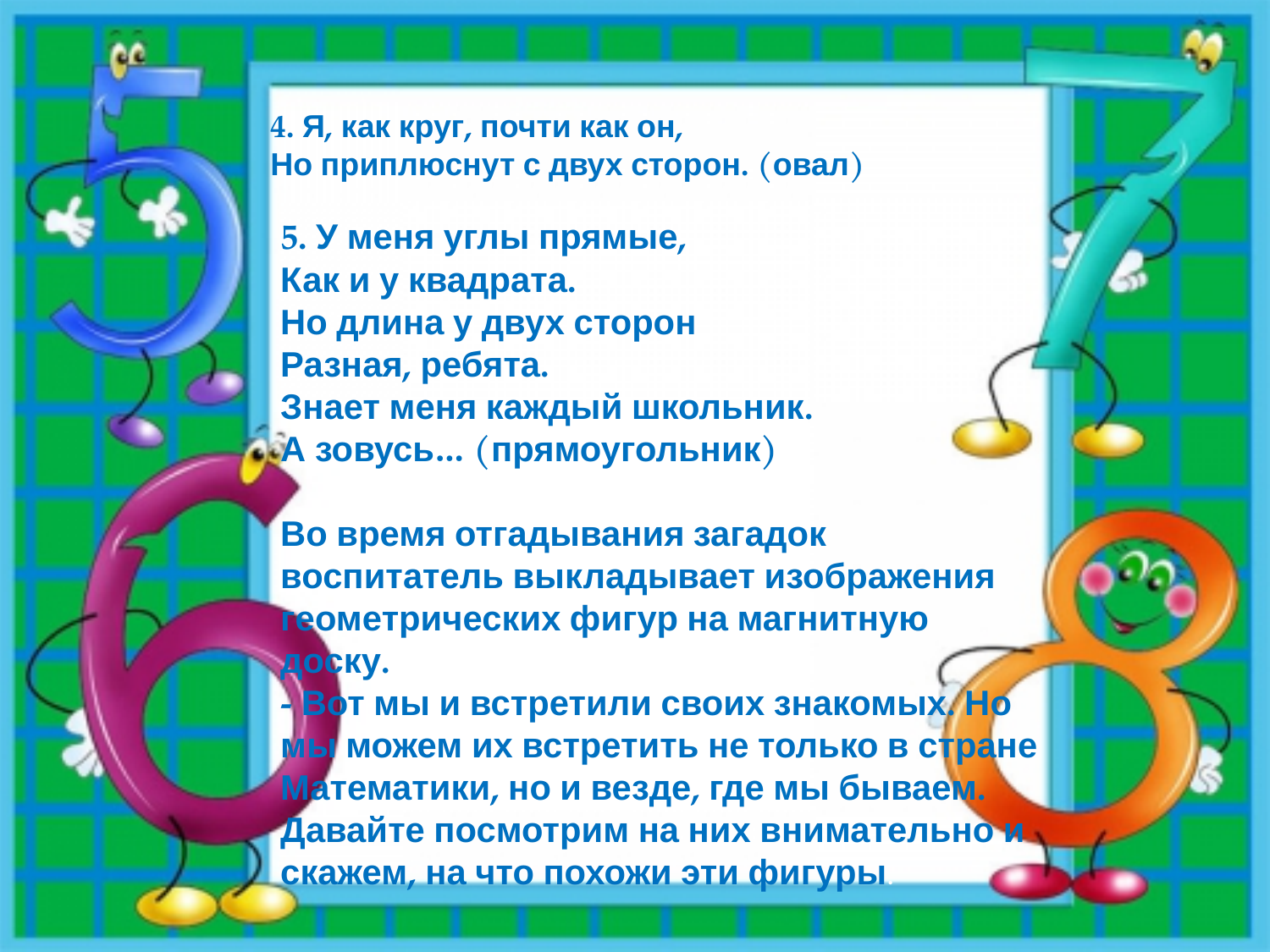

4. Я, как круг, почти как он,
Но приплюснут с двух сторон. (овал)
5. У меня углы прямые,
Как и у квадрата.
Но длина у двух сторон
Разная, ребята.
Знает меня каждый школьник.
А зовусь… (прямоугольник)

Во время отгадывания загадок воспитатель выкладывает изображения геометрических фигур на магнитную доску.
- Вот мы и встретили своих знакомых. Но мы можем их встретить не только в стране Математики, но и везде, где мы бываем. Давайте посмотрим на них внимательно и скажем, на что похожи эти фигуры.